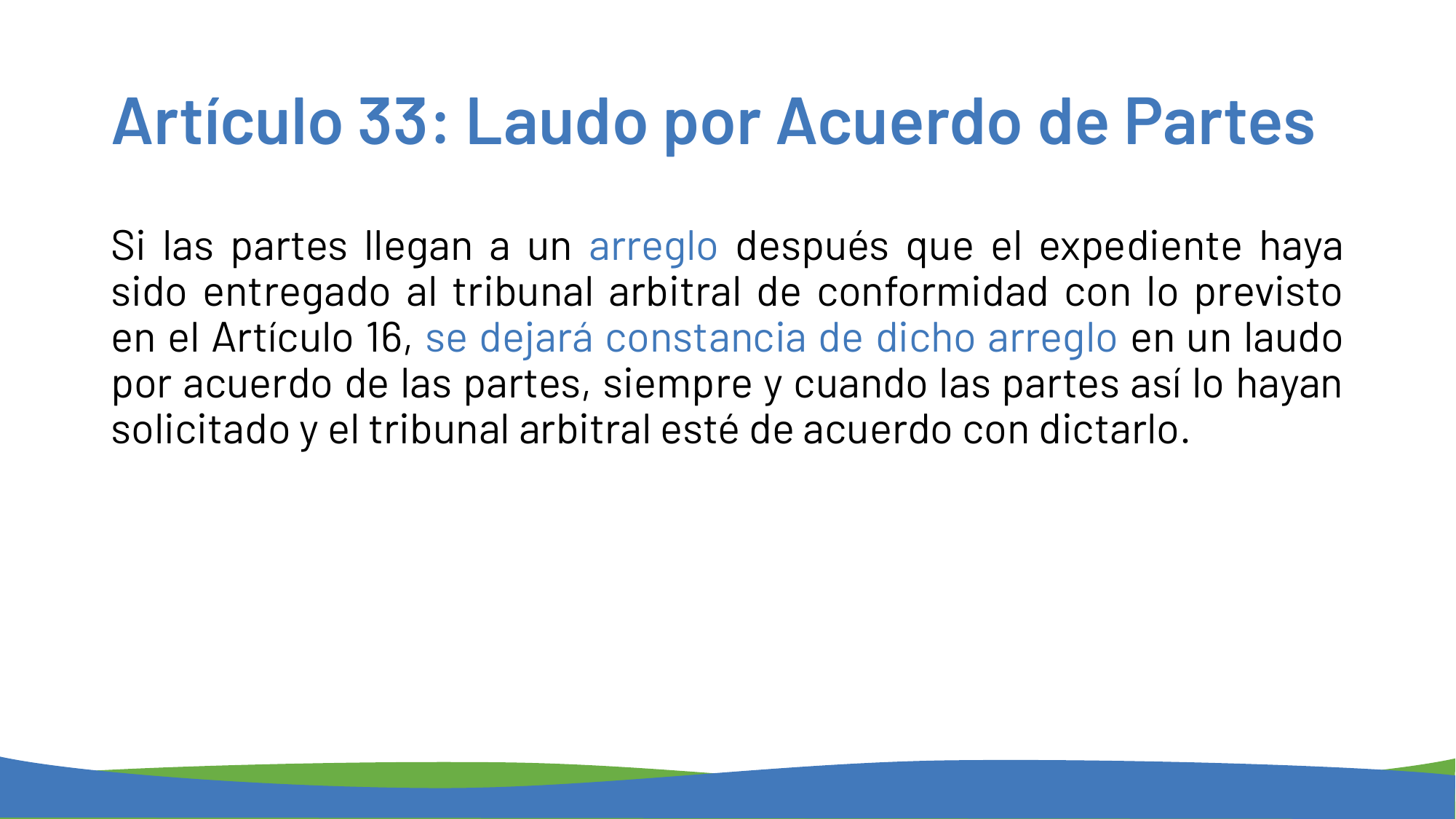

# Artículo 33: Laudo por Acuerdo de Partes
Si las partes llegan a un arreglo después que el expediente haya sido entregado al tribunal arbitral de conformidad con lo previsto en el Artículo 16, se dejará constancia de dicho arreglo en un laudo por acuerdo de las partes, siempre y cuando las partes así lo hayan solicitado y el tribunal arbitral esté de acuerdo con dictarlo.